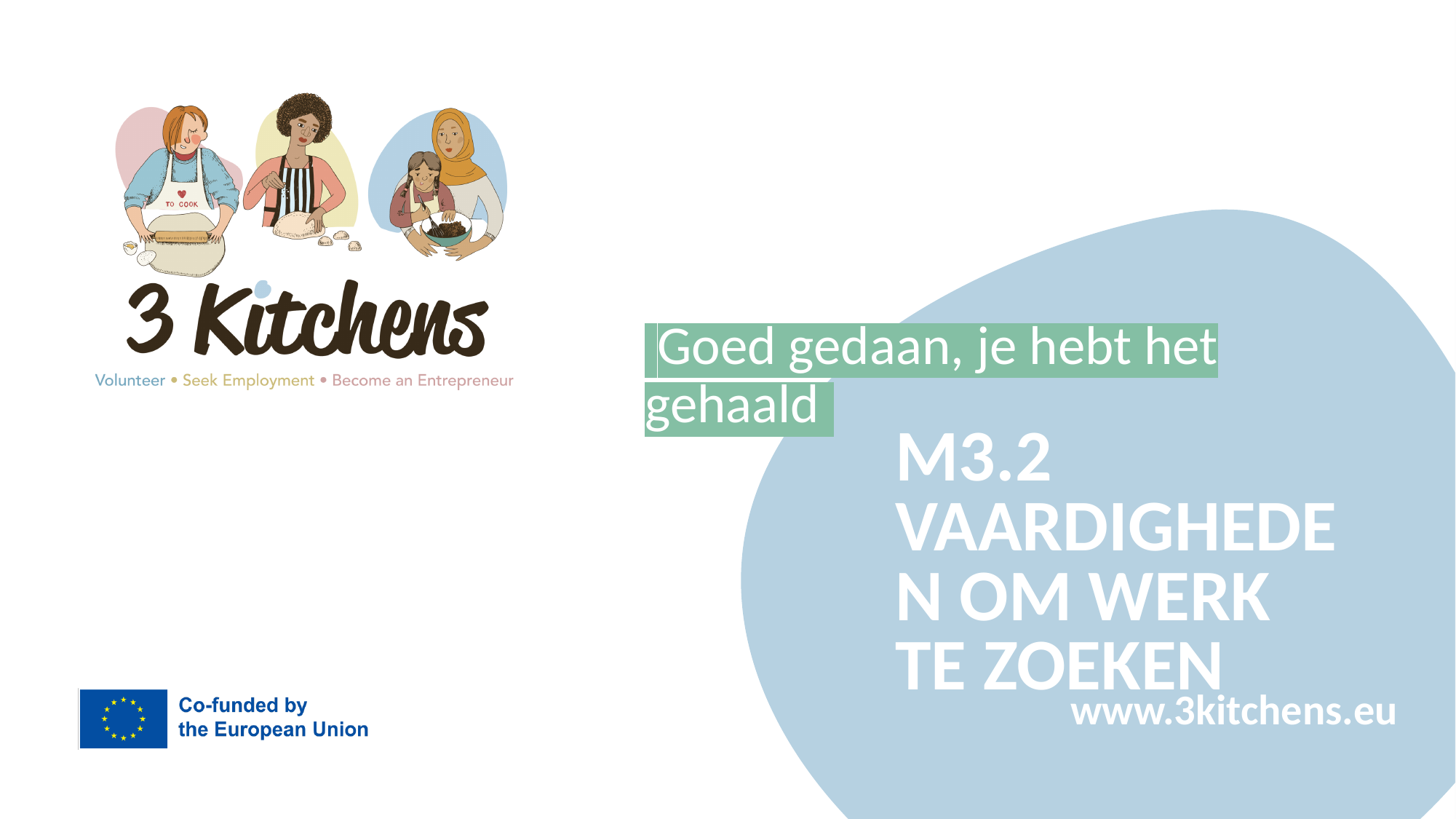

Goed gedaan, je hebt het gehaald.
M3.2
VAARDIGHEDEN OM WERK TE ZOEKEN
www.3kitchens.eu